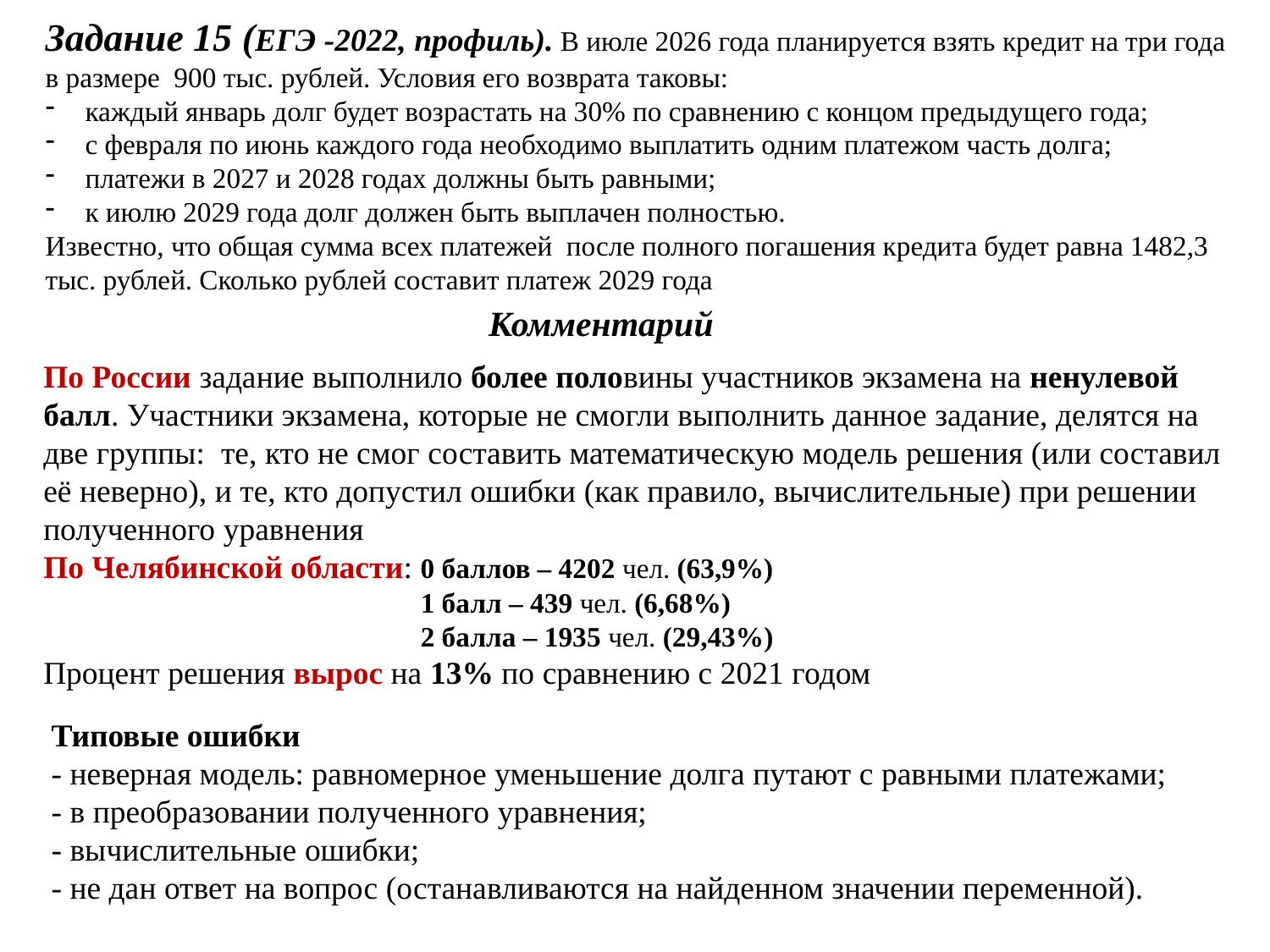

Задание 15 (ЕГЭ -2022, профиль). В июле 2026 года планируется взять кредит на три года в размере  900 тыс. рублей. Условия его возврата таковы:
каждый январь долг будет возрастать на 30% по сравнению с концом предыдущего года;
с февраля по июнь каждого года необходимо выплатить одним платежом часть долга;
платежи в 2027 и 2028 годах должны быть равными;
к июлю 2029 года долг должен быть выплачен полностью.
Известно, что общая сумма всех платежей  после полного погашения кредита будет равна 1482,3 тыс. рублей. Сколько рублей составит платеж 2029 года
Комментарий
По России задание выполнило более половины участников экзамена на ненулевой балл. Участники экзамена, которые не смогли выполнить данное задание, делятся на две группы:  те, кто не смог составить математическую модель решения (или составил её неверно), и те, кто допустил ошибки (как правило, вычислительные) при решении полученного уравнения
По Челябинской области: 0 баллов – 4202 чел. (63,9%)
                                                      1 балл – 439 чел. (6,68%)
                                                      2 балла – 1935 чел. (29,43%)
Процент решения вырос на 13% по сравнению с 2021 годом
Типовые ошибки
- неверная модель: равномерное уменьшение долга путают с равными платежами;
- в преобразовании полученного уравнения;
- вычислительные ошибки;
- не дан ответ на вопрос (останавливаются на найденном значении переменной).